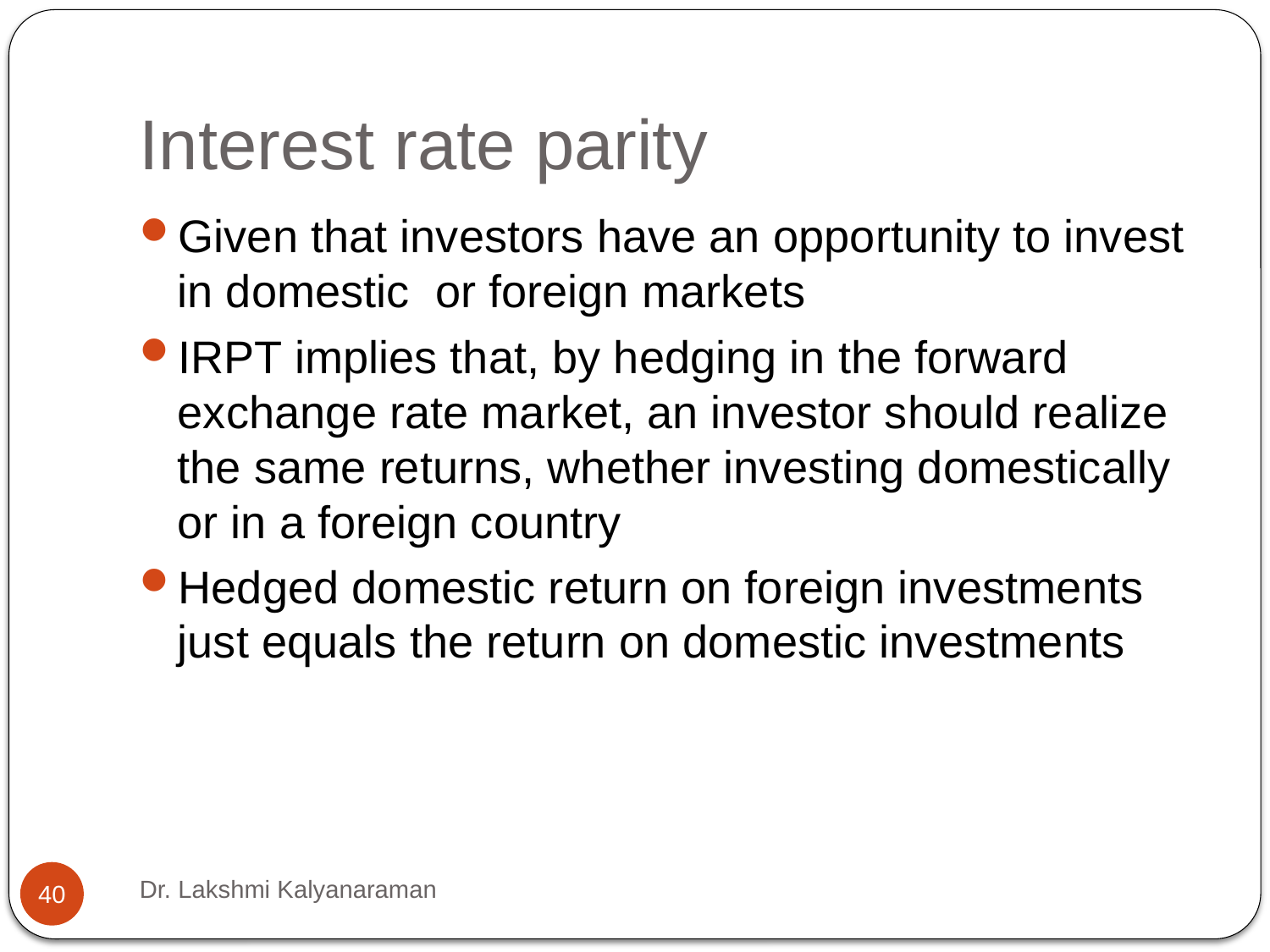

# Interest rate parity
Given that investors have an opportunity to invest in domestic  or foreign markets
IRPT implies that, by hedging in the forward exchange rate market, an investor should realize the same returns, whether investing domestically or in a foreign country
Hedged domestic return on foreign investments just equals the return on domestic investments
Dr. Lakshmi Kalyanaraman
40